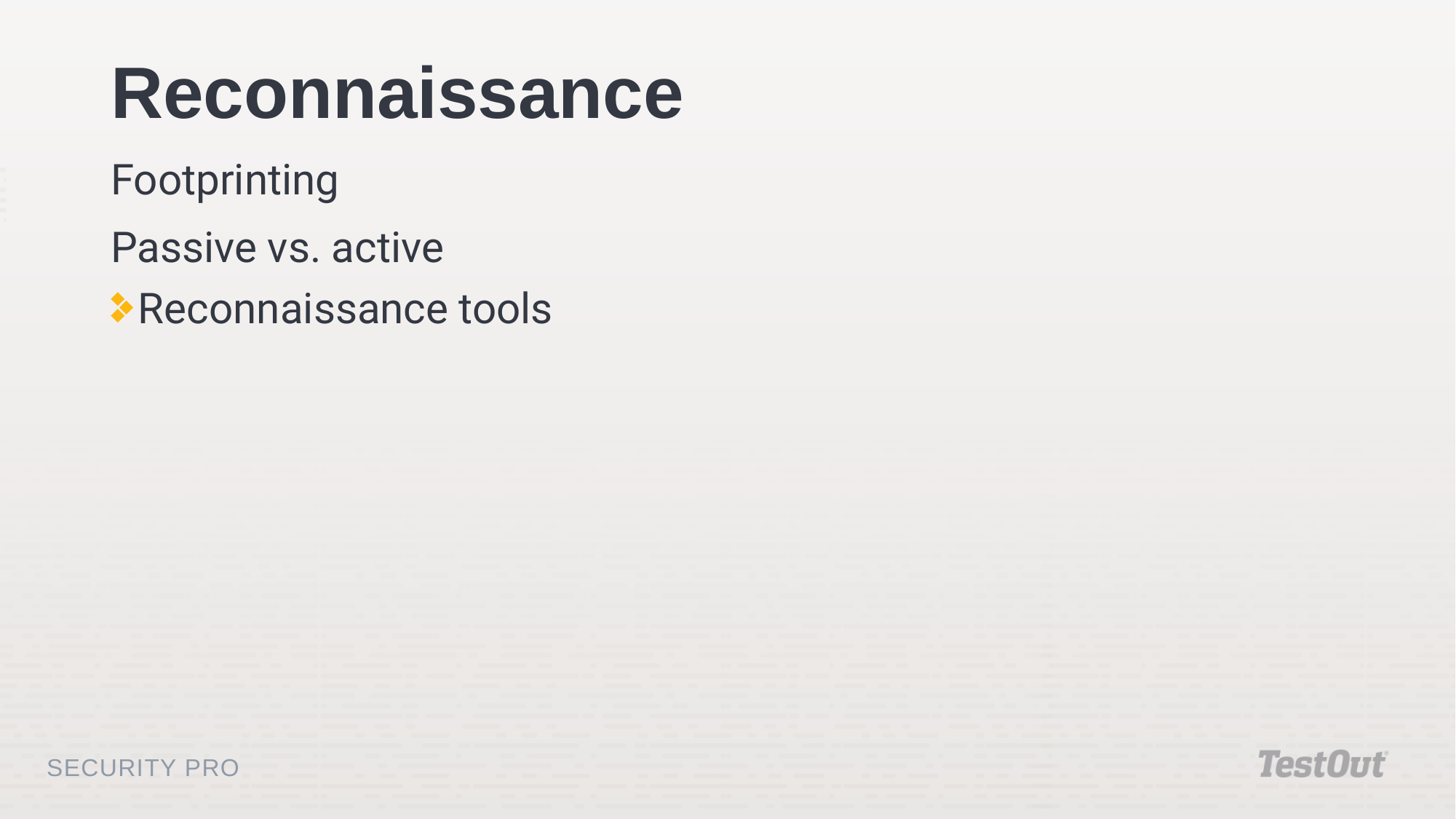

# Reconnaissance
Footprinting
Passive vs. active
Reconnaissance tools
Security Pro